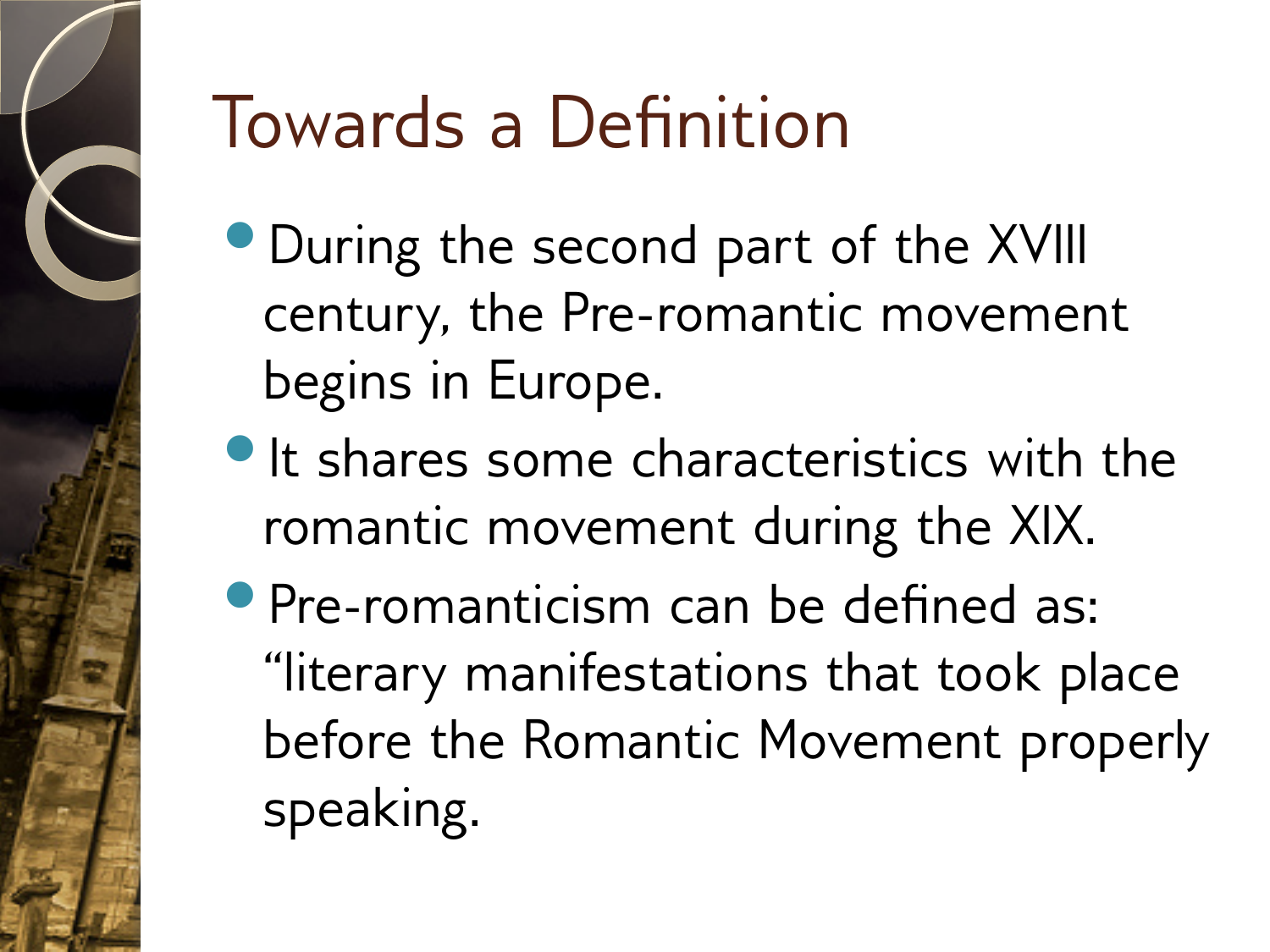

# Towards a Definition
During the second part of the XVIII century, the Pre-romantic movement begins in Europe.
It shares some characteristics with the romantic movement during the XIX.
Pre-romanticism can be defined as: “literary manifestations that took place before the Romantic Movement properly speaking.